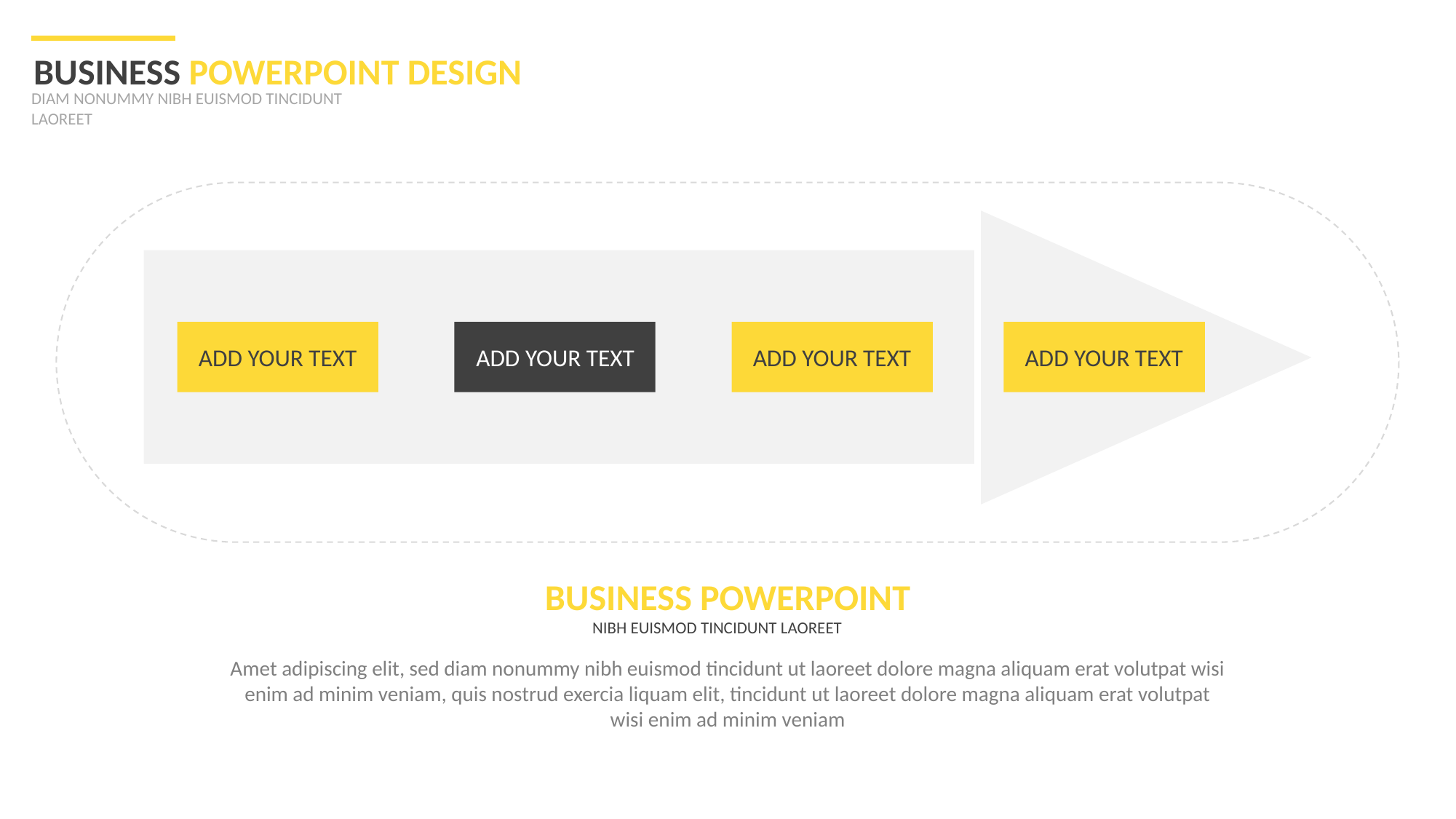

BUSINESS POWERPOINT DESIGN
DIAM NONUMMY NIBH EUISMOD TINCIDUNT LAOREET

ADD YOUR TEXT
ADD YOUR TEXT
ADD YOUR TEXT
ADD YOUR TEXT
BUSINESS POWERPOINT
NIBH EUISMOD TINCIDUNT LAOREET
Amet adipiscing elit, sed diam nonummy nibh euismod tincidunt ut laoreet dolore magna aliquam erat volutpat wisi enim ad minim veniam, quis nostrud exercia liquam elit, tincidunt ut laoreet dolore magna aliquam erat volutpat wisi enim ad minim veniam